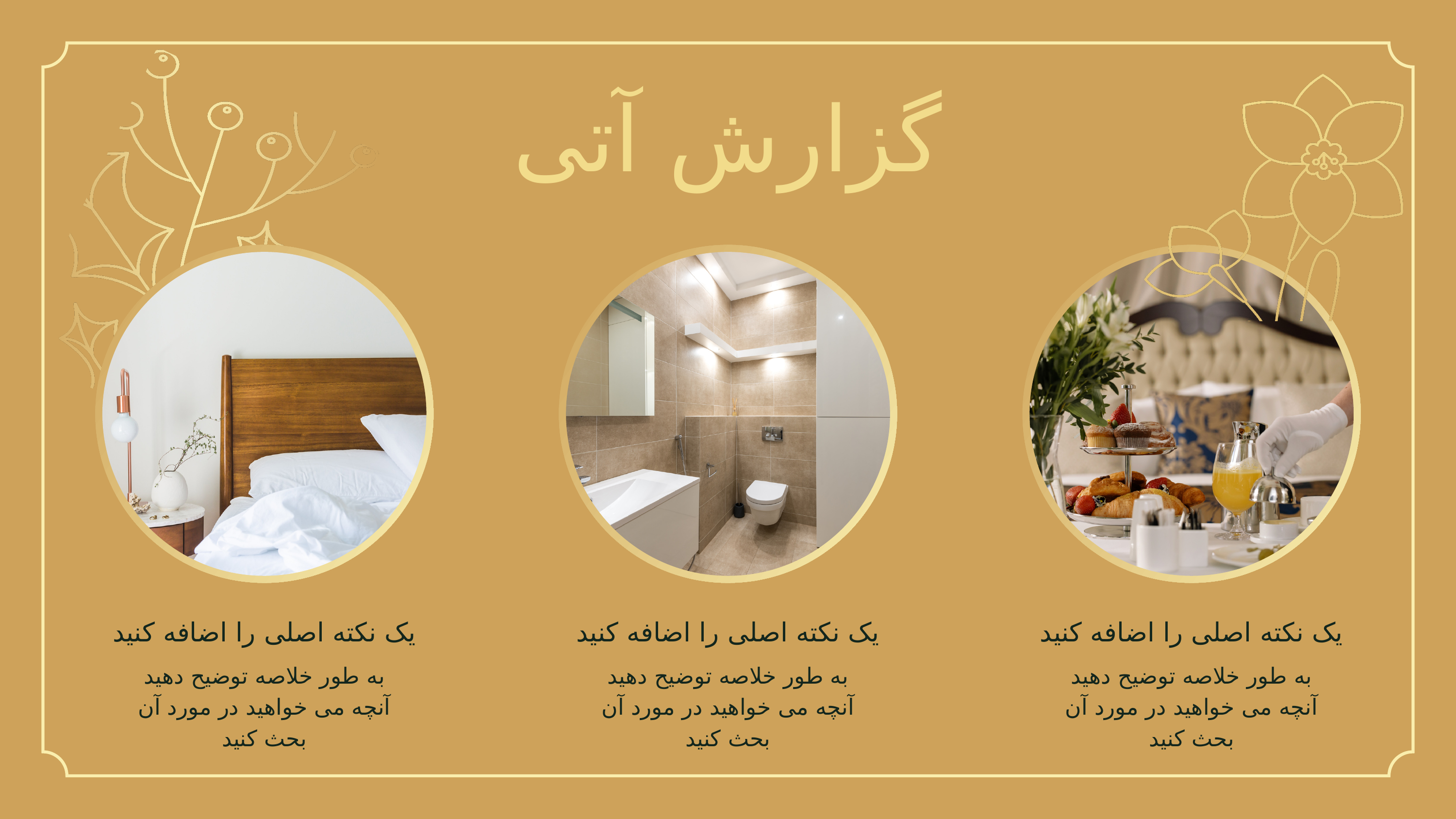

گزارش آتی

یک نکته اصلی را اضافه کنید
یک نکته اصلی را اضافه کنید
یک نکته اصلی را اضافه کنید
به طور خلاصه توضیح دهید
آنچه می خواهید در مورد آن بحث کنید
به طور خلاصه توضیح دهید
آنچه می خواهید در مورد آن بحث کنید
به طور خلاصه توضیح دهید
آنچه می خواهید در مورد آن بحث کنید